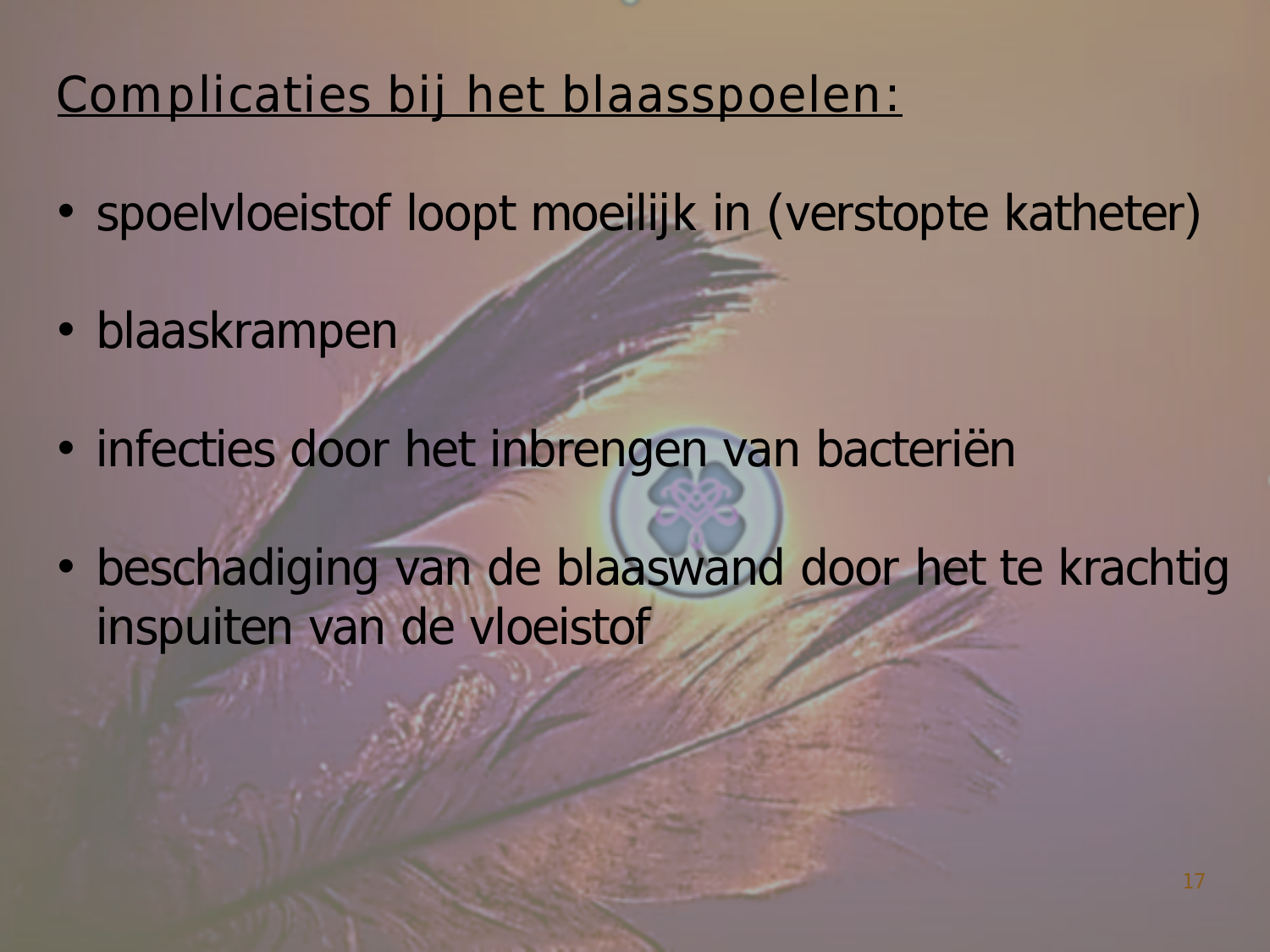

Complicaties bij het blaasspoelen:

spoelvloeistof loopt moeilijk in (verstopte katheter)

blaaskrampen

infecties door het inbrengen van bacteriën

beschadiging van de blaaswand door het te krachtig inspuiten van de vloeistof
17